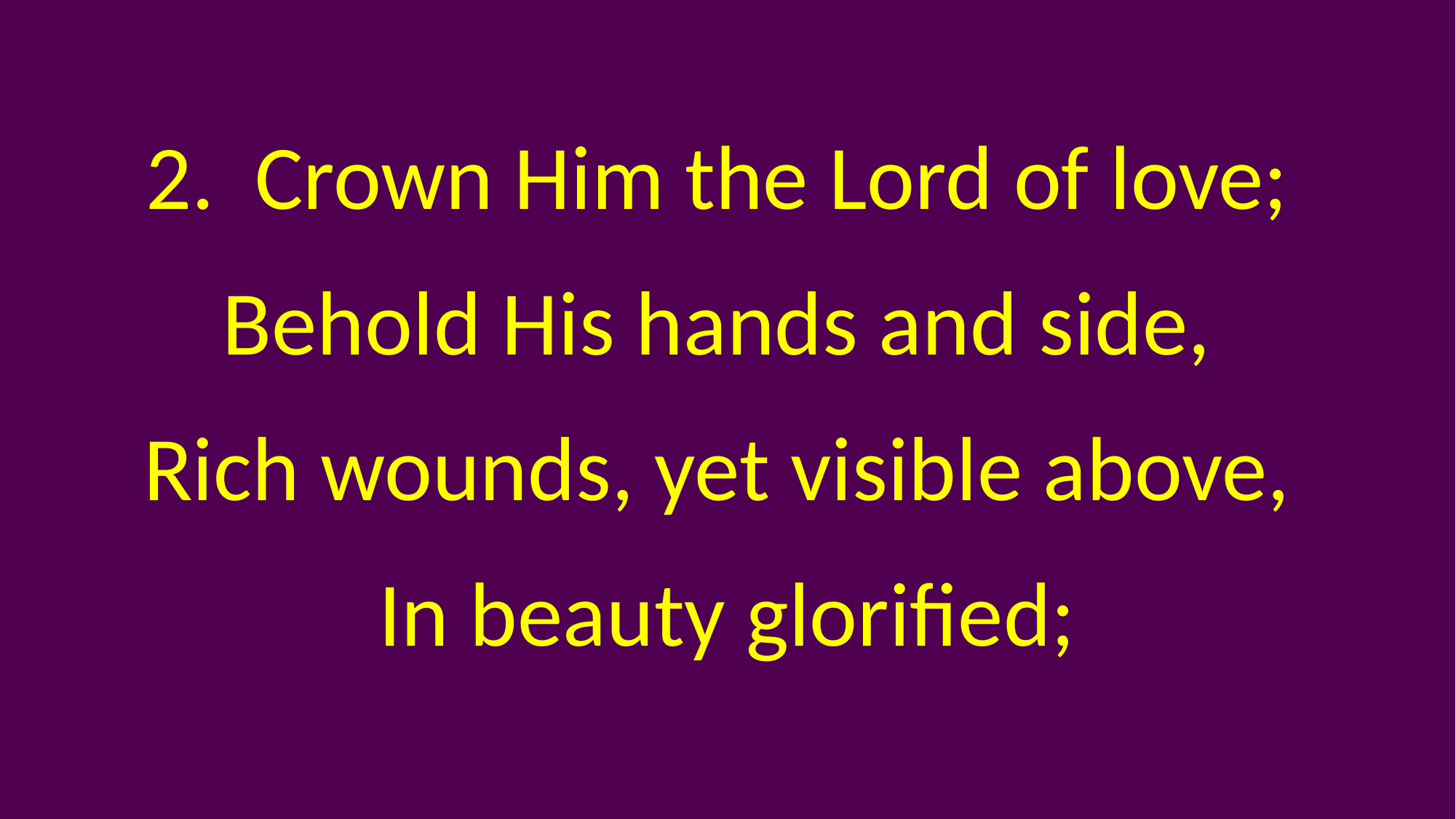

Crown Him the Lord of love;
Behold His hands and side,
Rich wounds, yet visible above,
In beauty glorified;